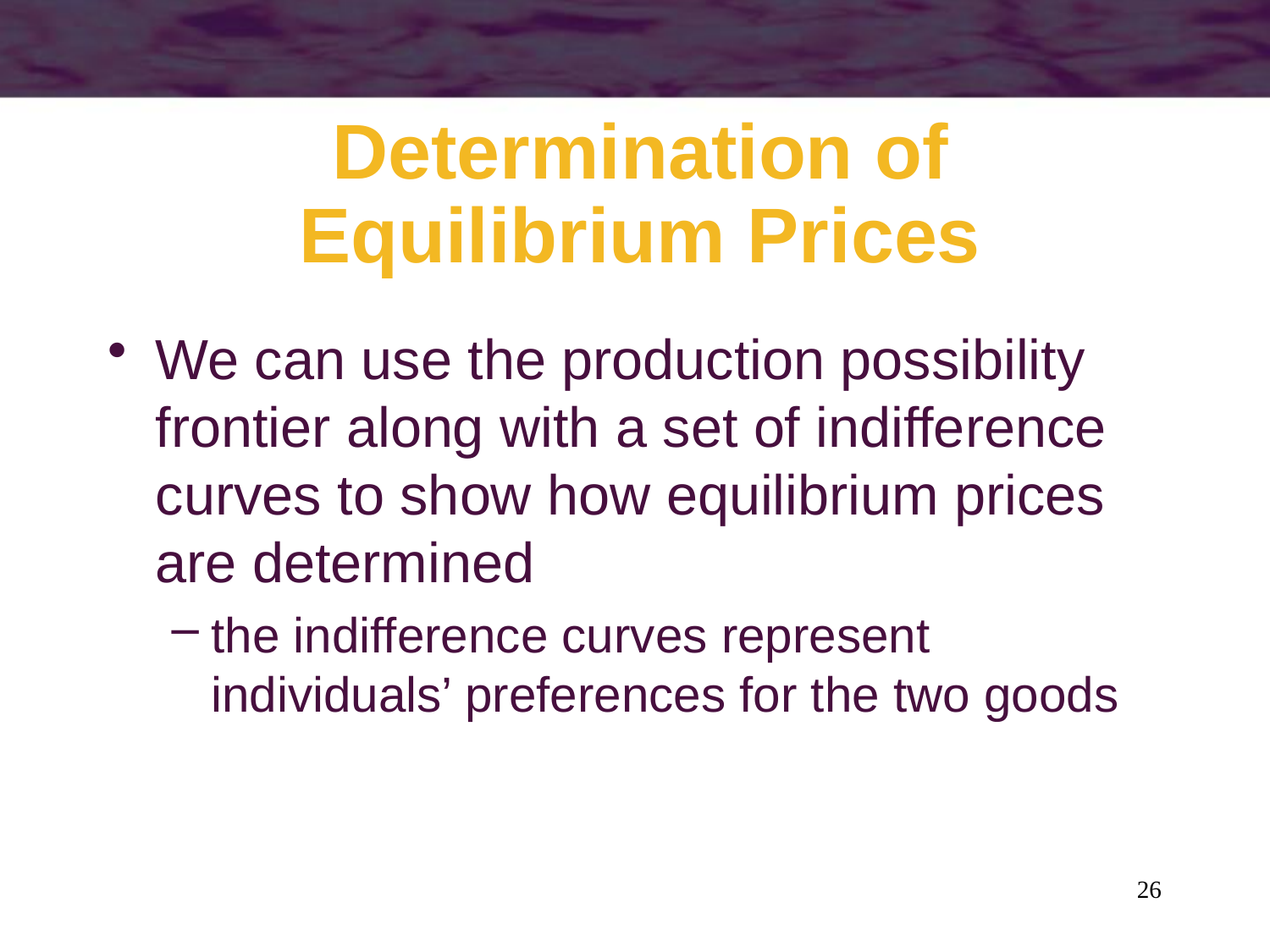

# Determination of Equilibrium Prices
We can use the production possibility frontier along with a set of indifference curves to show how equilibrium prices are determined
the indifference curves represent individuals’ preferences for the two goods
26